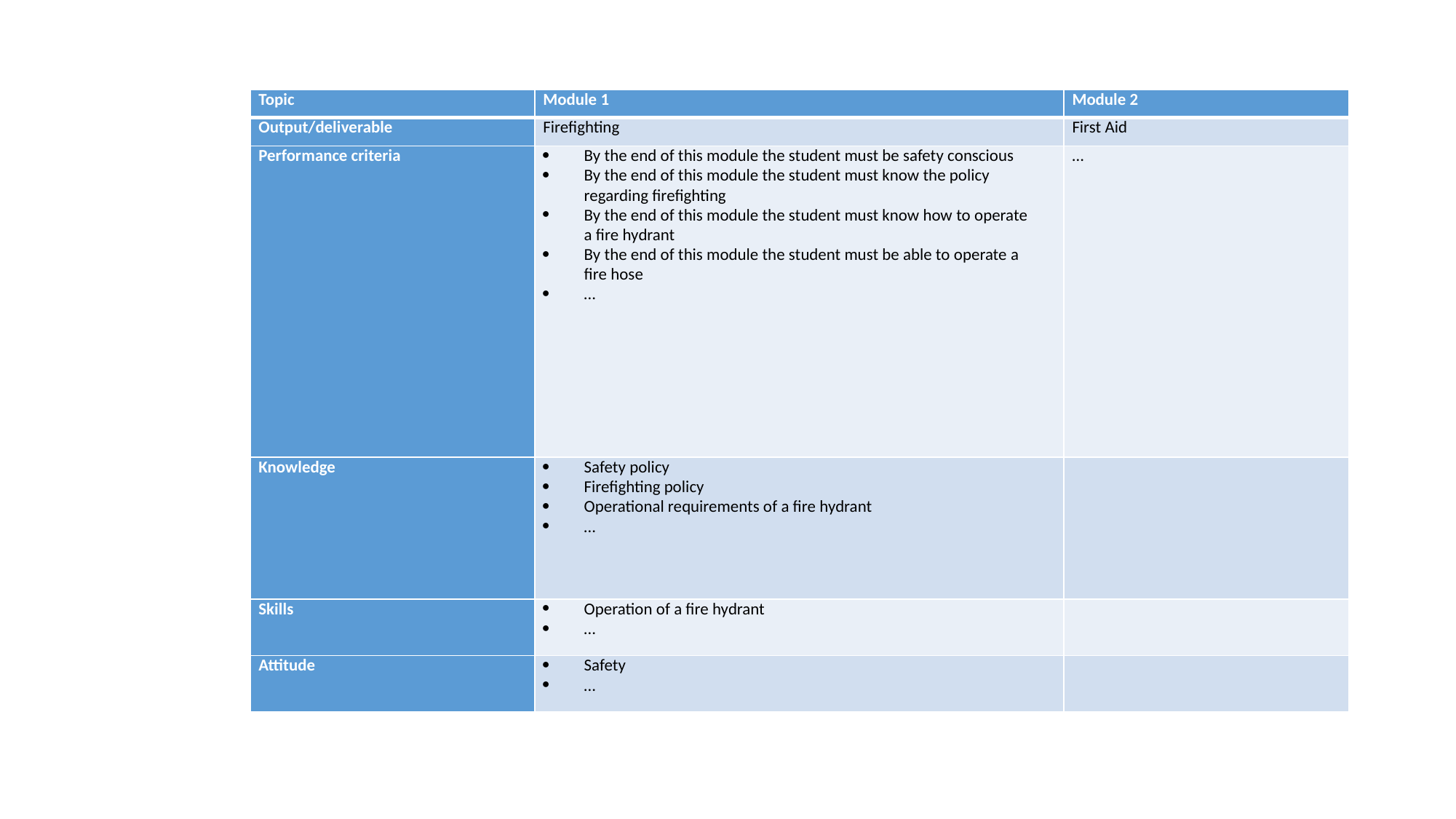

| Topic | Module 1 | Module 2 |
| --- | --- | --- |
| Output/deliverable | Firefighting | First Aid |
| Performance criteria | By the end of this module the student must be safety conscious By the end of this module the student must know the policy regarding firefighting By the end of this module the student must know how to operate a fire hydrant By the end of this module the student must be able to operate a fire hose … | … |
| Knowledge | Safety policy Firefighting policy Operational requirements of a fire hydrant … |  |
| Skills | Operation of a fire hydrant … |  |
| Attitude | Safety … |  |